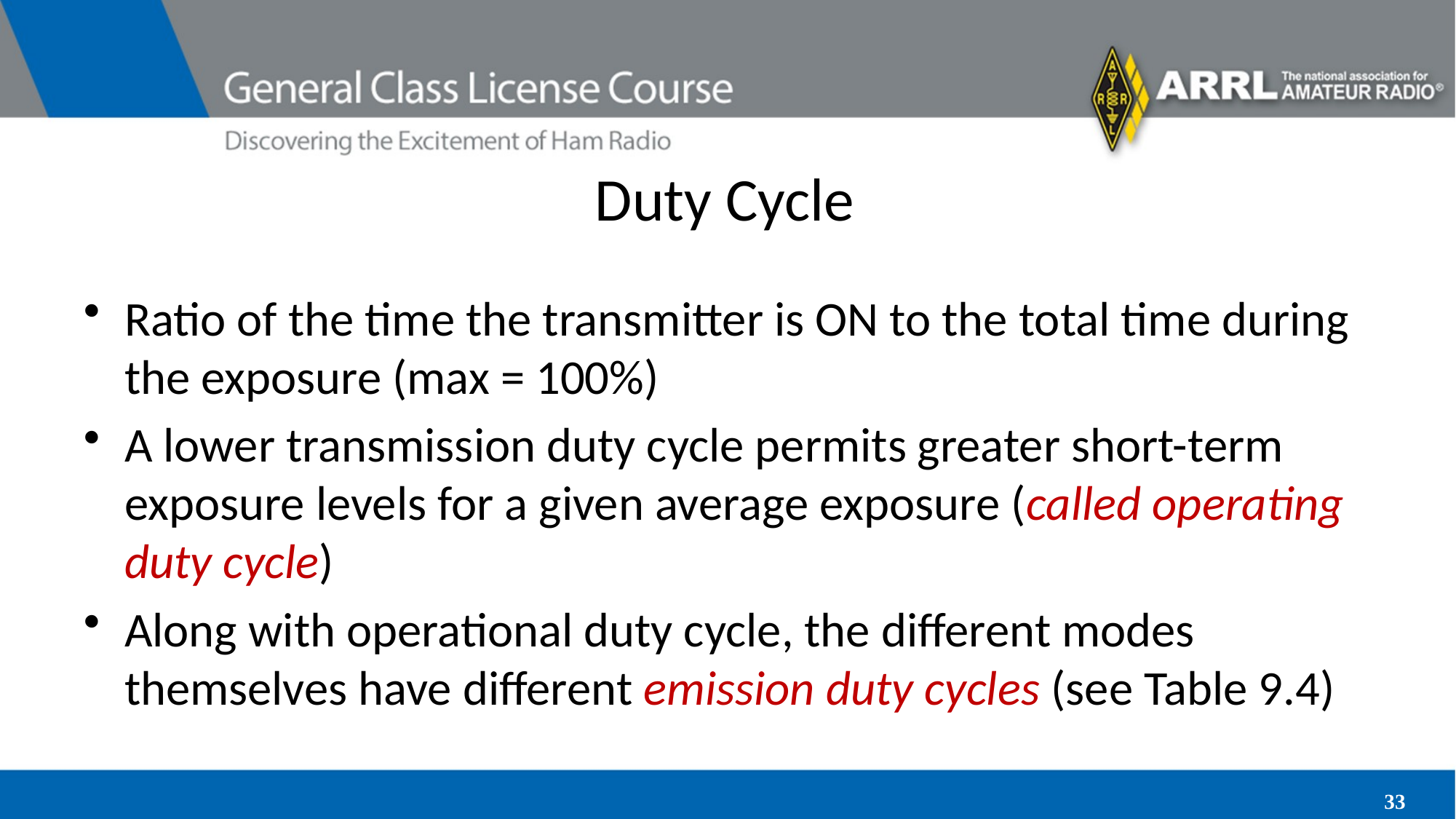

# Duty Cycle
Ratio of the time the transmitter is ON to the total time during the exposure (max = 100%)
A lower transmission duty cycle permits greater short-term exposure levels for a given average exposure (called operating duty cycle)
Along with operational duty cycle, the different modes themselves have different emission duty cycles (see Table 9.4)